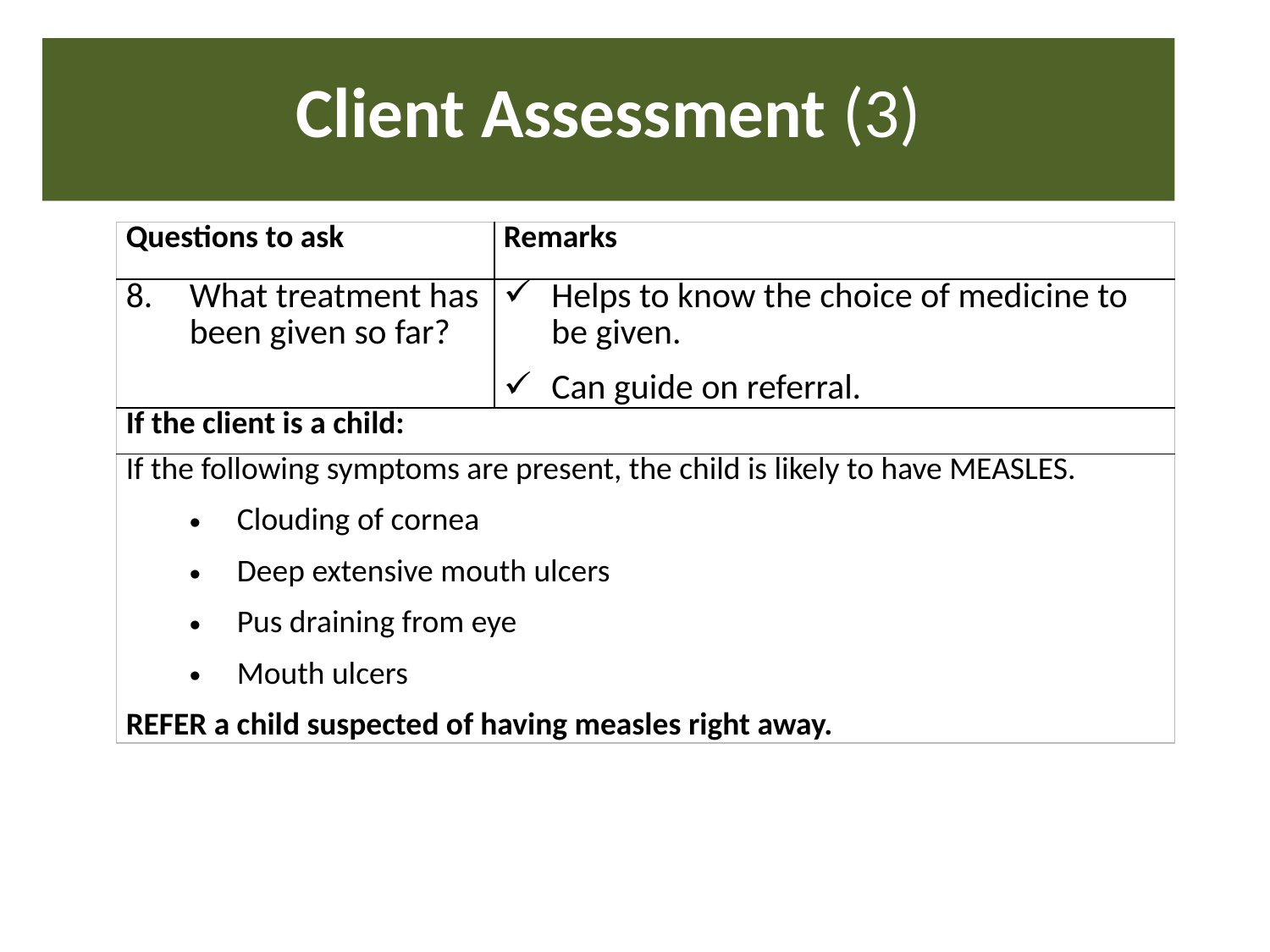

# Client Assessment (3)
| Questions to ask | Remarks |
| --- | --- |
| What treatment has been given so far? | Helps to know the choice of medicine to be given. Can guide on referral. |
| If the client is a child: |  |
| If the following symptoms are present, the child is likely to have MEASLES. Clouding of cornea Deep extensive mouth ulcers Pus draining from eye Mouth ulcers REFER a child suspected of having measles right away. |  |